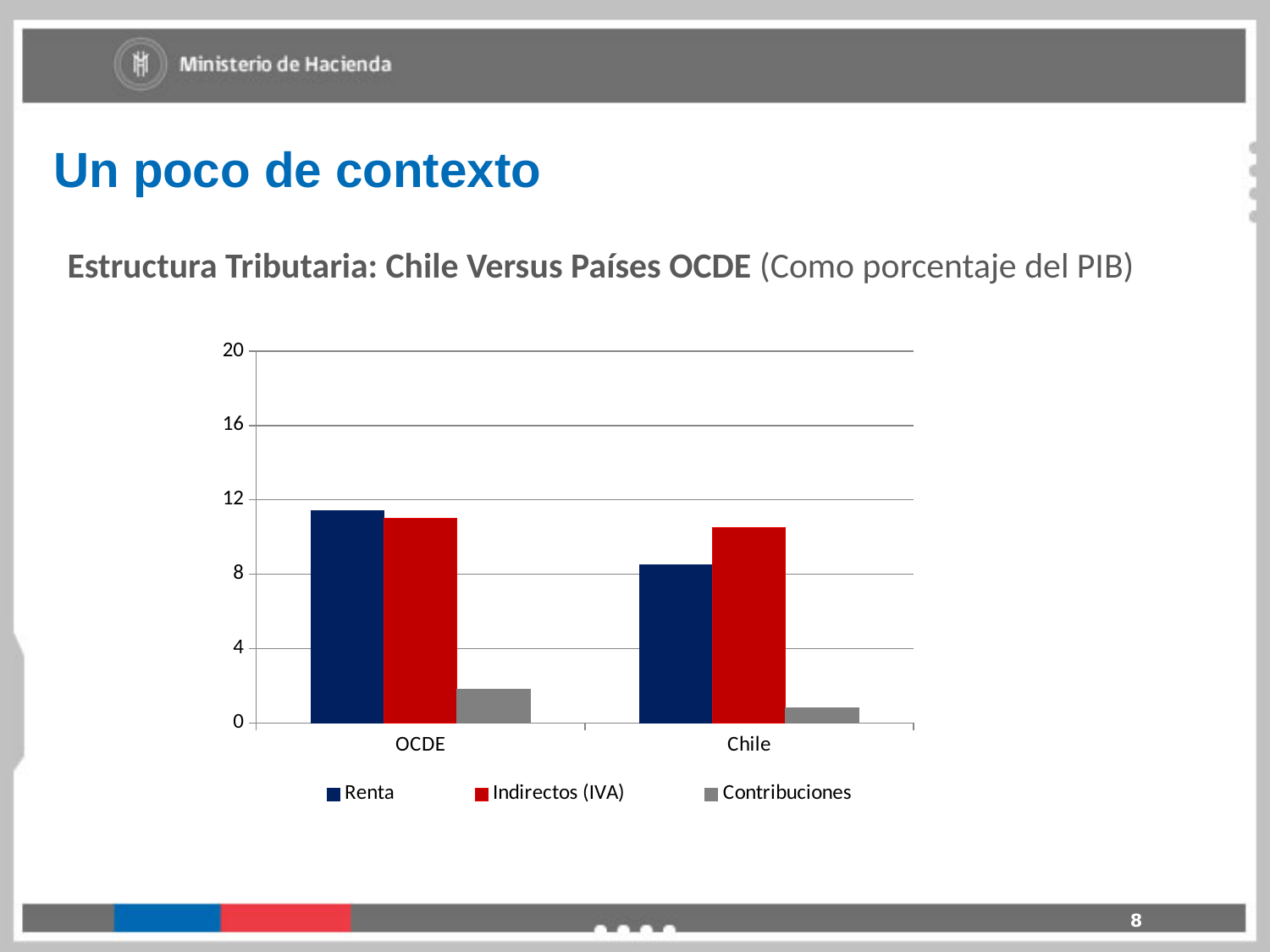

Un poco de contexto
Estructura Tributaria: Chile Versus Países OCDE (Como porcentaje del PIB)

### Chart

| Category |  |  |  |
|---|---|---|---|
| OCDE | 11.4 | 11.0 | 1.8 |
| Chile | 8.5 | 10.5 | 0.8 |
8